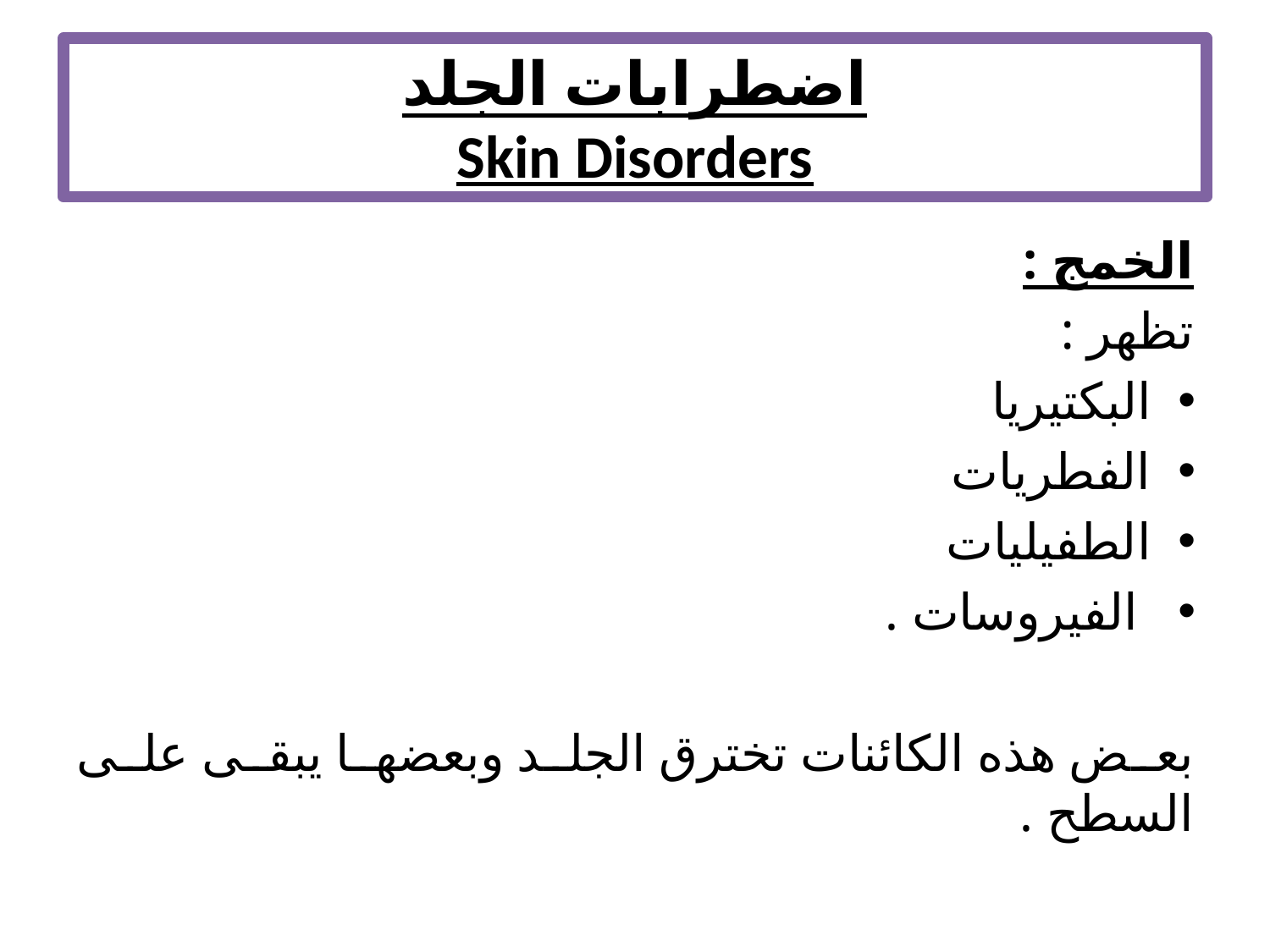

# اضطرابات الجلد Skin Disorders
الخمج :
تظهر :
البكتيريا
الفطريات
الطفيليات
 الفيروسات .

بعض هذه الكائنات تخترق الجلد وبعضها يبقى على السطح .